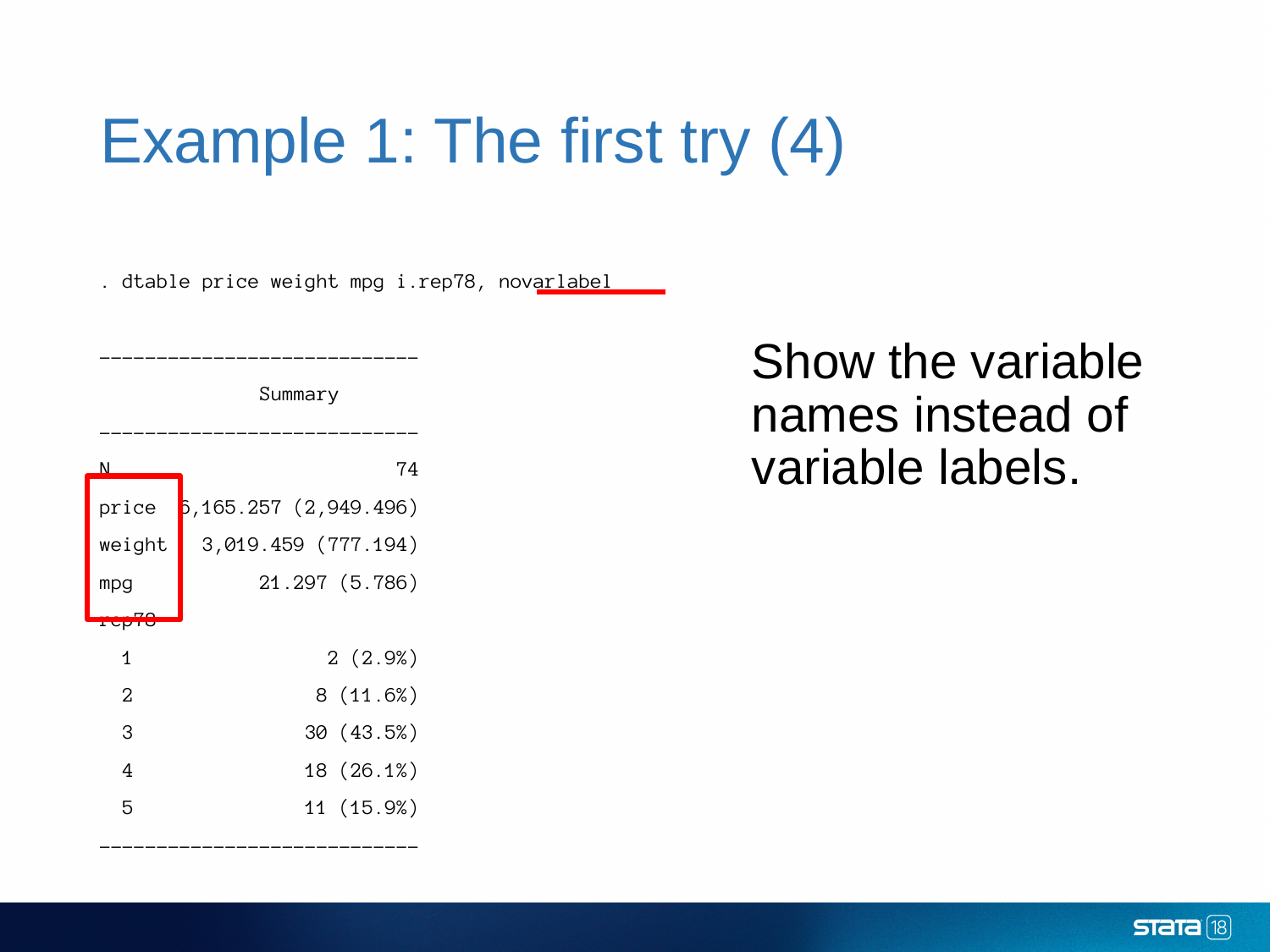

# Example 1: The first try (4)

. dtable price weight mpg i.rep78, novarlabel

----------------------------
              Summary
----------------------------
N                         74
price  6,165.257 (2,949.496)
weight   3,019.459 (777.194)
mpg           21.297 (5.786)
rep78
  1                 2 (2.9%)
  2                8 (11.6%)
  3               30 (43.5%)
  4               18 (26.1%)
  5               11 (15.9%)
----------------------------
Show the variable names instead of variable labels.